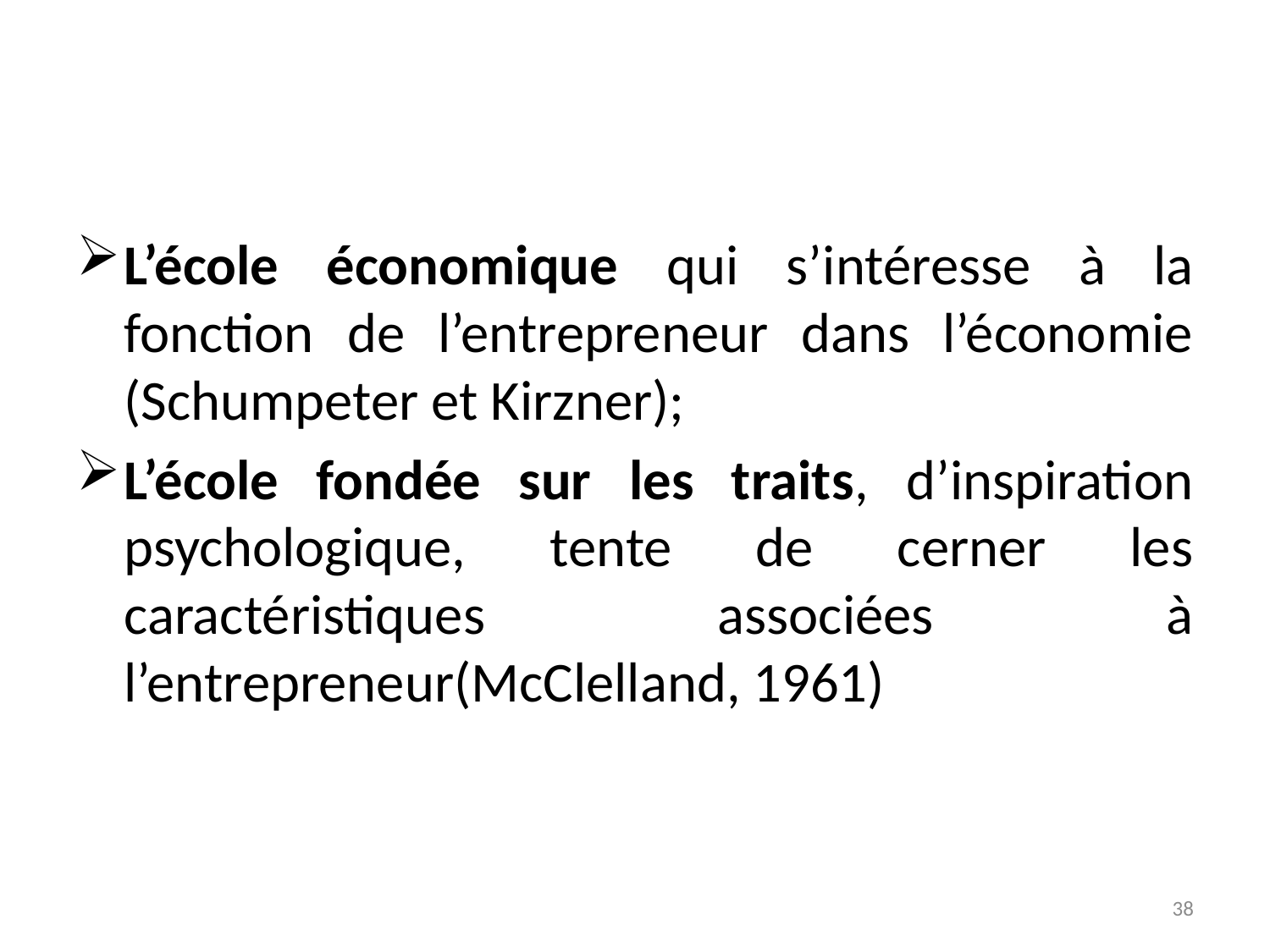

#
L’école économique qui s’intéresse à la fonction de l’entrepreneur dans l’économie (Schumpeter et Kirzner);
L’école fondée sur les traits, d’inspiration psychologique, tente de cerner les caractéristiques associées à l’entrepreneur(McClelland, 1961)
38